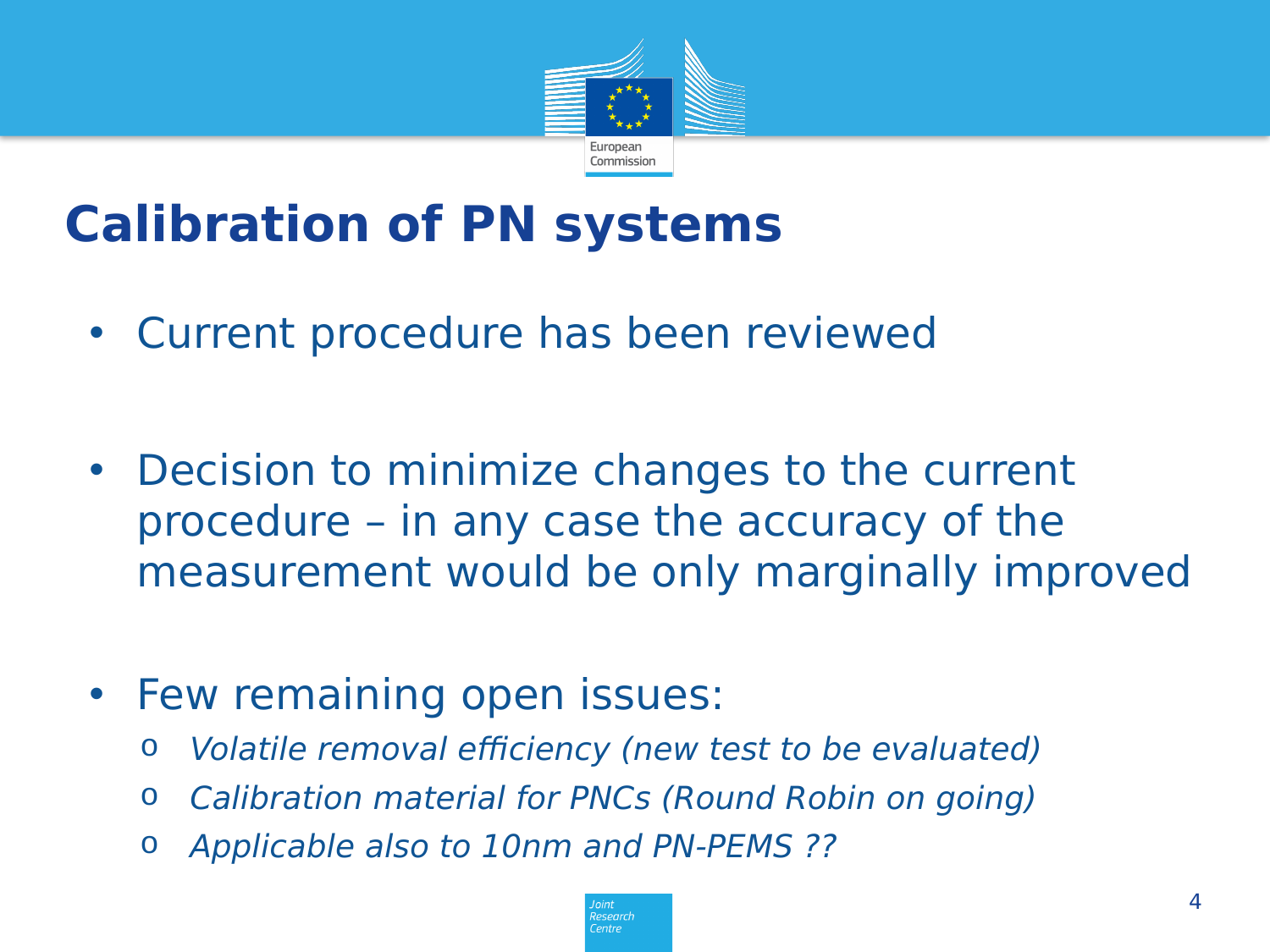

# Calibration of PN systems
Current procedure has been reviewed

Decision to minimize changes to the current procedure – in any case the accuracy of the measurement would be only marginally improved

Few remaining open issues:
Volatile removal efficiency (new test to be evaluated)
Calibration material for PNCs (Round Robin on going)
Applicable also to 10nm and PN-PEMS ??